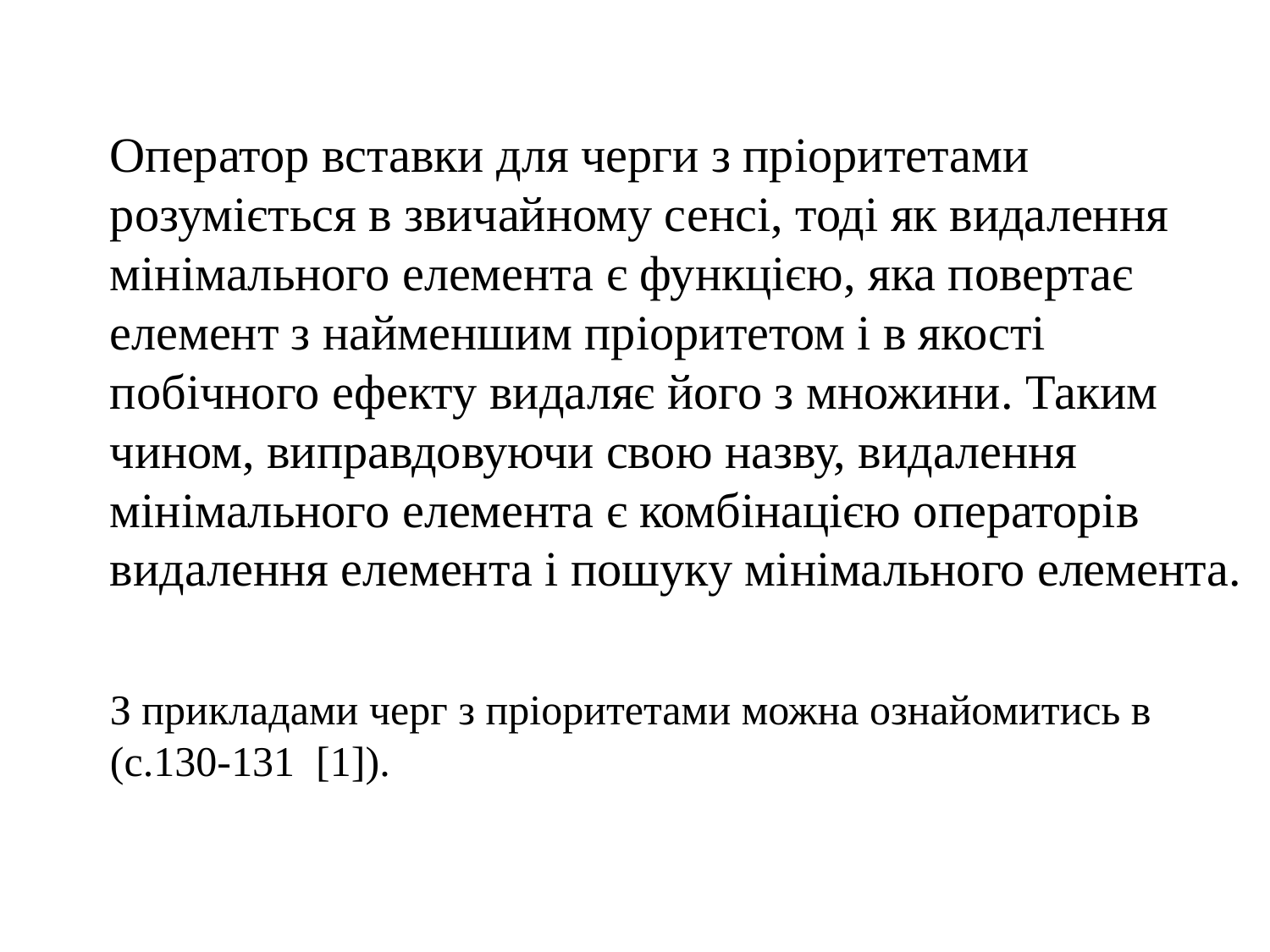

Оператор вставки для черги з пріоритетами розуміється в звичайному сенсі, тоді як видалення мінімального елемента є функцією, яка повертає елемент з найменшим пріоритетом і в якості побічного ефекту видаляє його з множини. Таким чином, виправдовуючи свою назву, видалення мінімального елемента є комбінацією операторів видалення елемента і пошуку мінімального елемента.

	З прикладами черг з пріоритетами можна ознайомитись в (с.130-131  [1]).